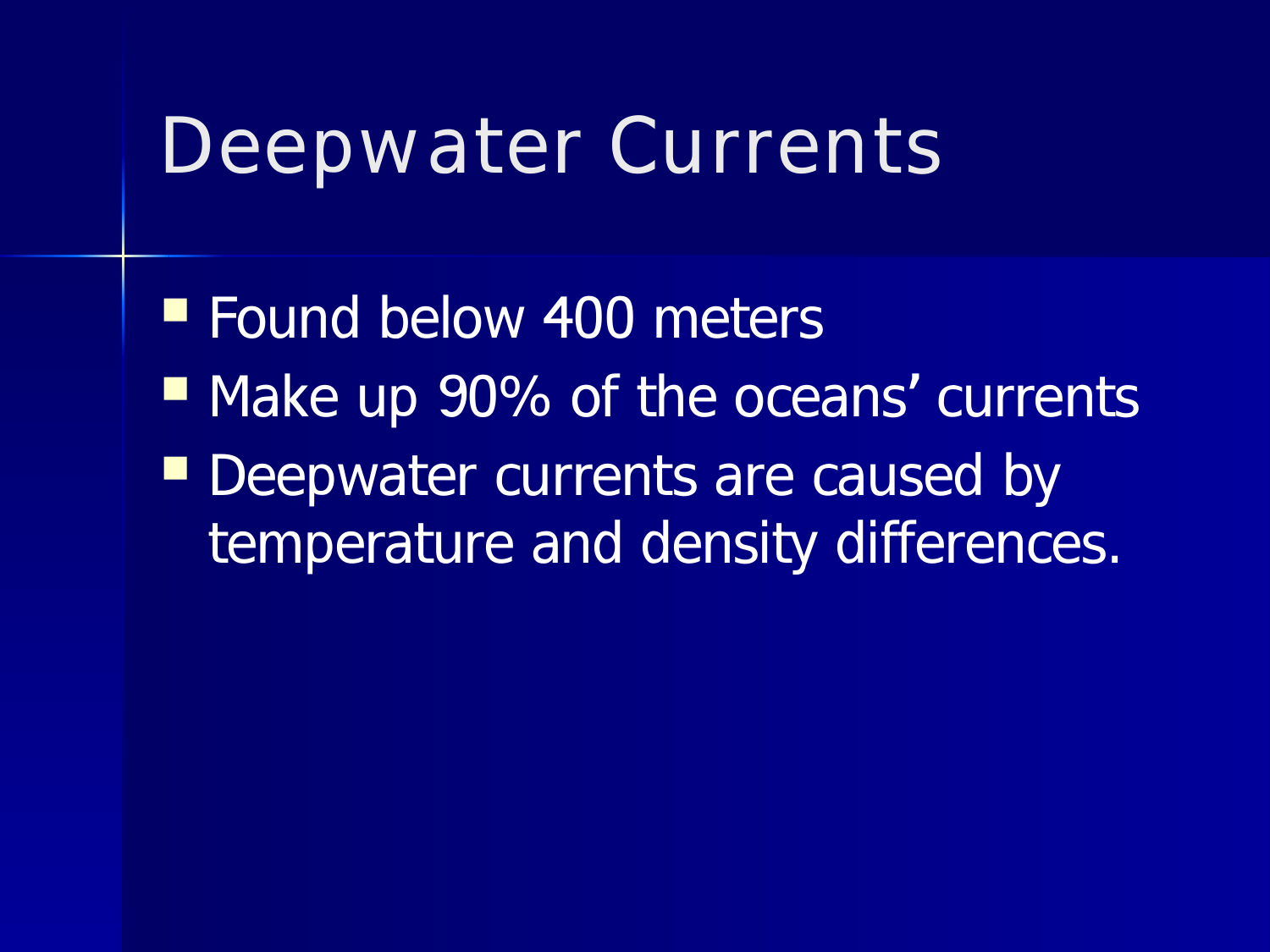

# Deepwater Currents
Found below 400 meters
Make up 90% of the oceans’ currents
Deepwater currents are caused by temperature and density differences.